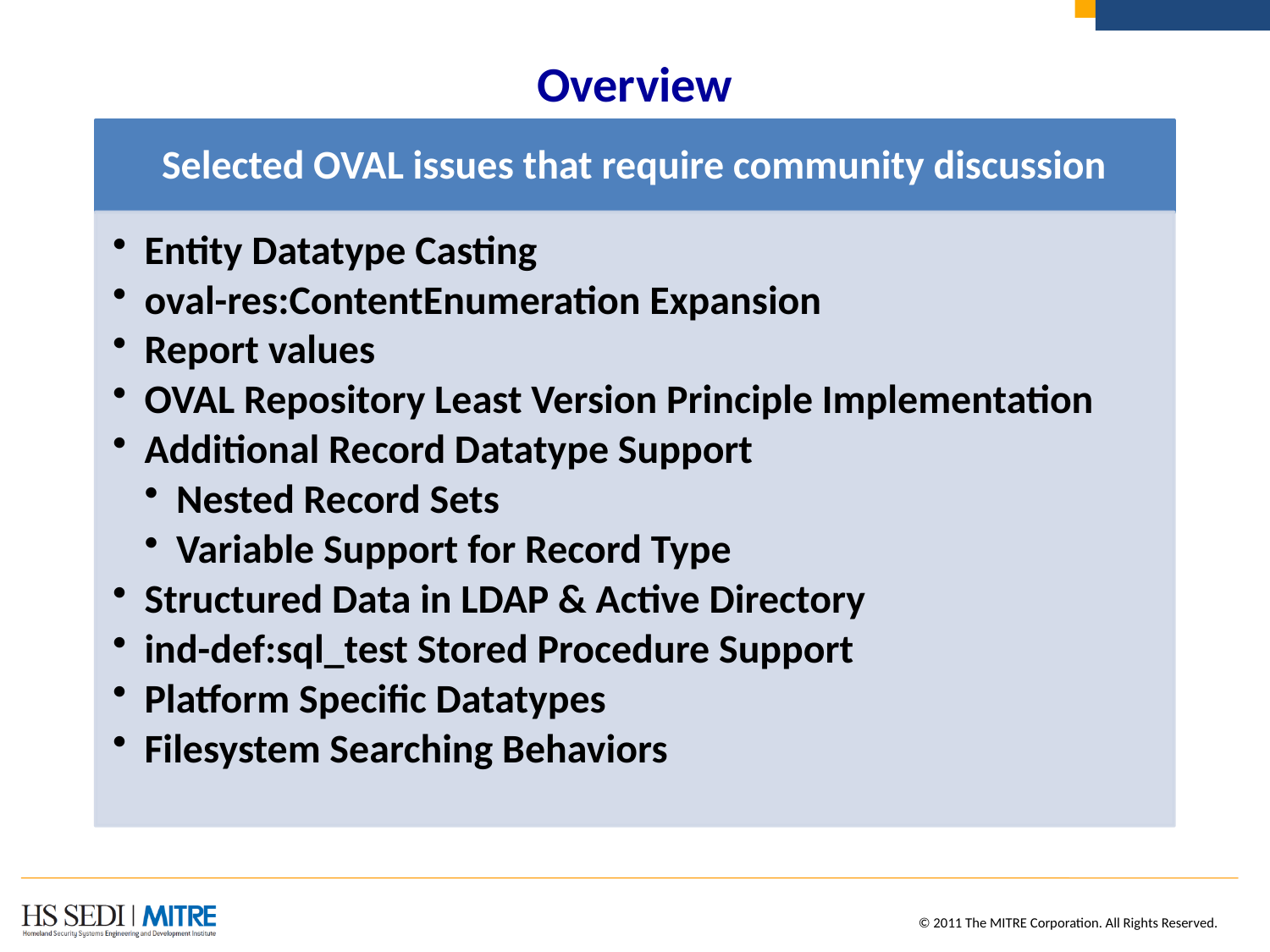

# Overview
Selected OVAL issues that require community discussion
Entity Datatype Casting
oval-res:ContentEnumeration Expansion
Report values
OVAL Repository Least Version Principle Implementation
Additional Record Datatype Support
Nested Record Sets
Variable Support for Record Type
Structured Data in LDAP & Active Directory
ind-def:sql_test Stored Procedure Support
Platform Specific Datatypes
Filesystem Searching Behaviors